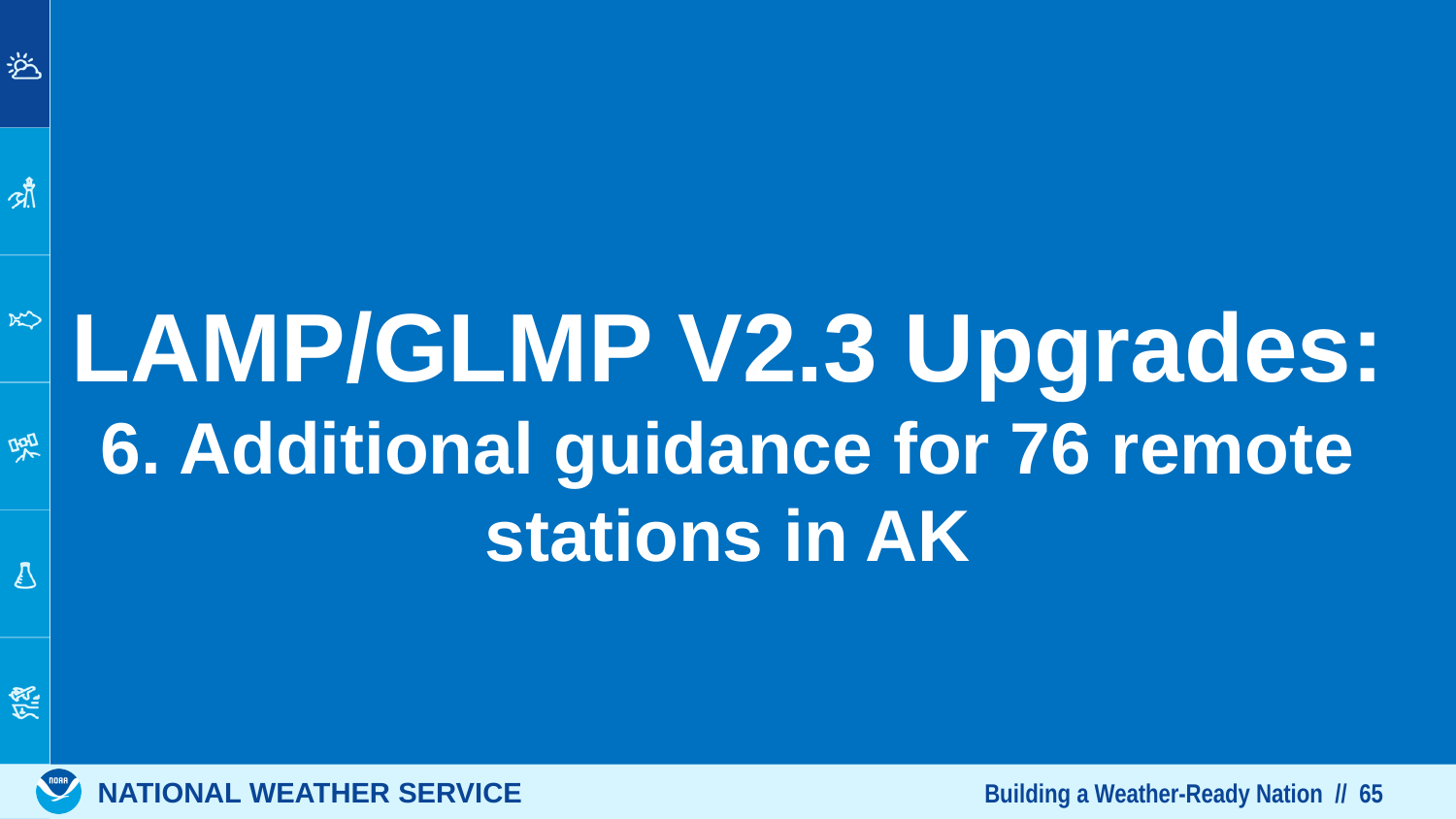

# LAMP/GLMP V2.3 Upgrades: 6. Additional guidance for 76 remote stations in AK